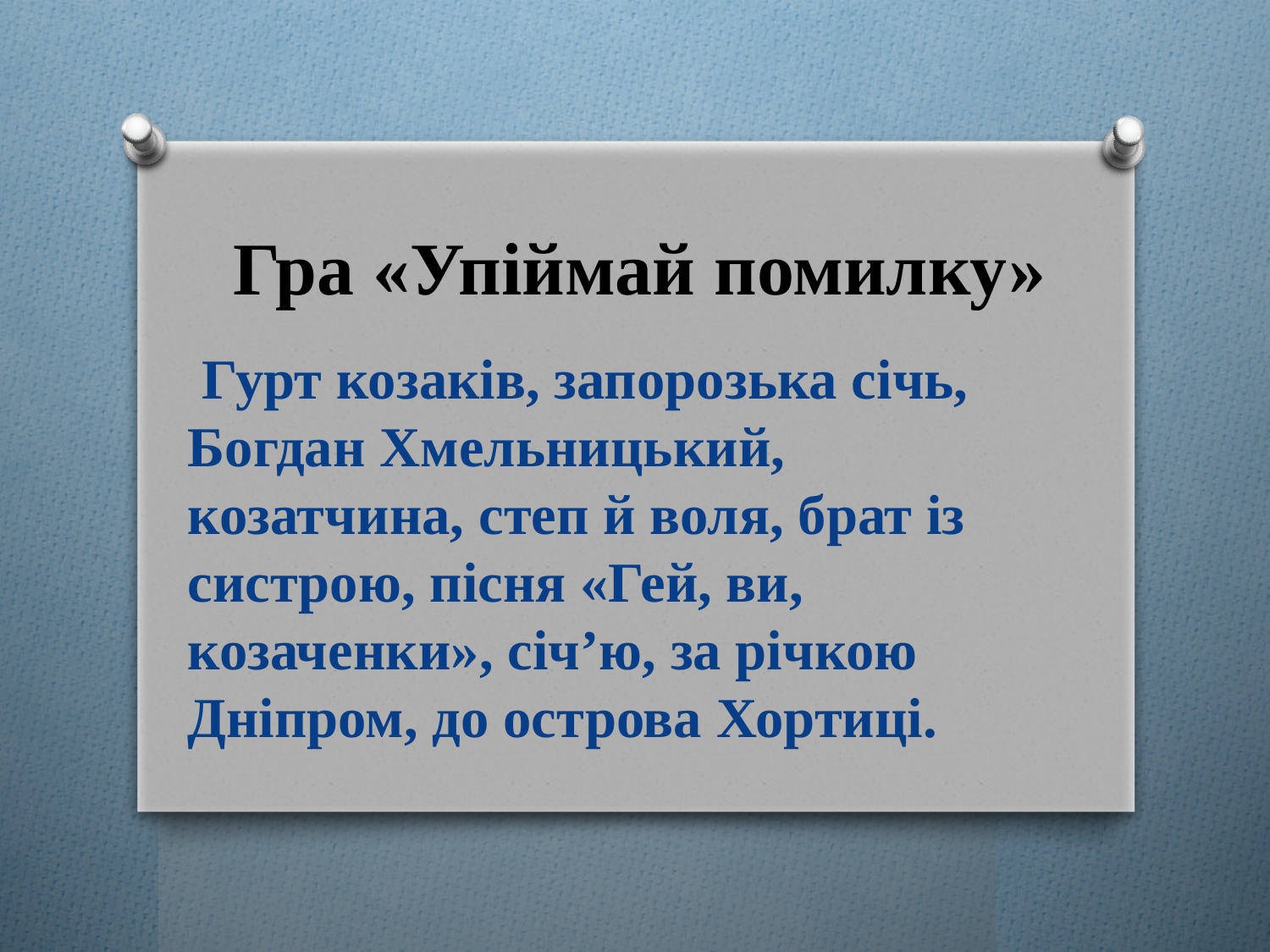

# Гра «Упіймай помилку»
 Гурт козаків, запорозька січь, Богдан Хмельницький, козатчина, степ й воля, брат із систрою, пісня «Гей, ви, козаченки», січ’ю, за річкою Дніпром, до острова Хортиці.